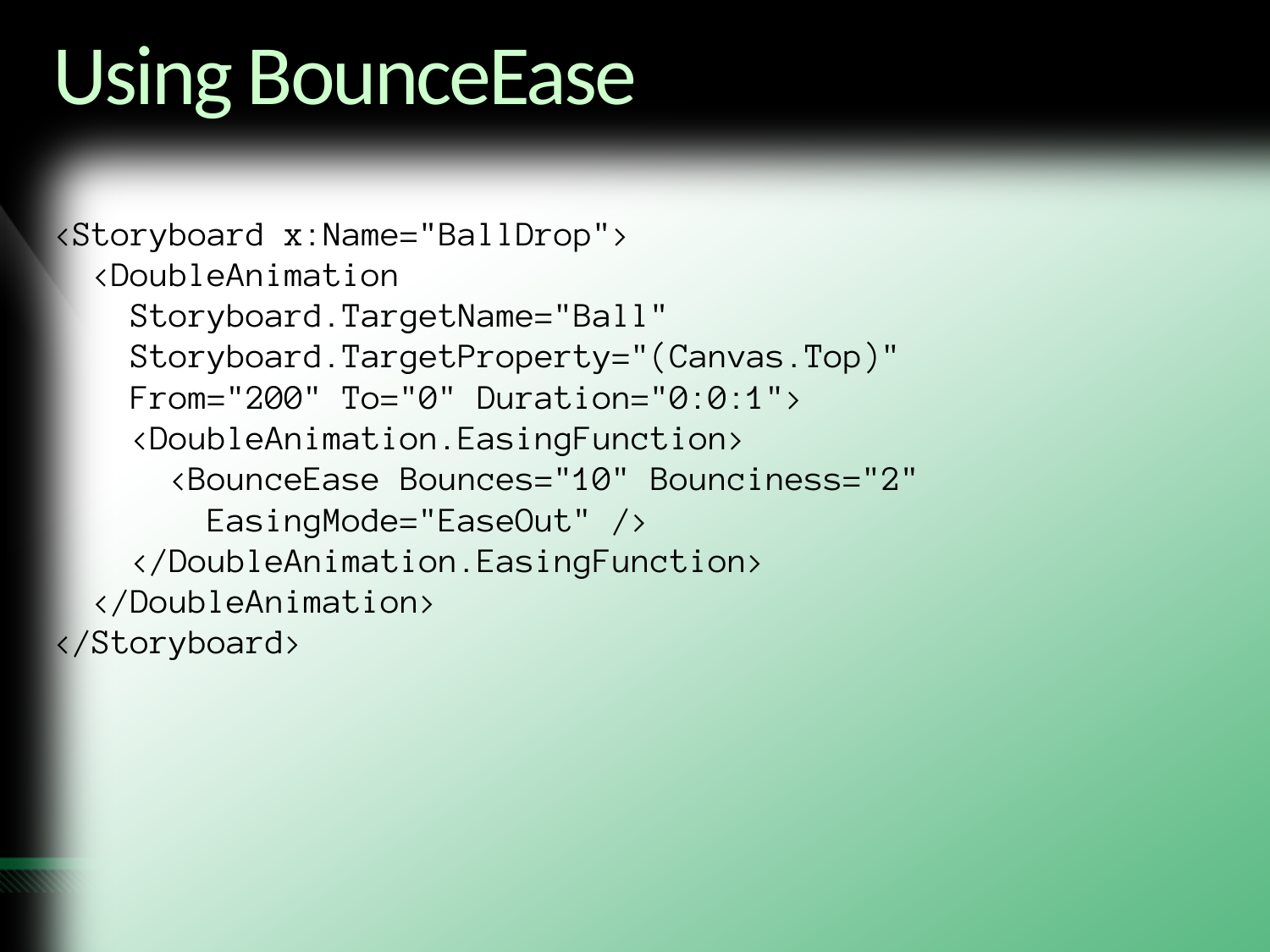

# Using BounceEase
<Storyboard x:Name="BallDrop">
  <DoubleAnimation
    Storyboard.TargetName="Ball"
    Storyboard.TargetProperty="(Canvas.Top)"
    From="200" To="0" Duration="0:0:1">
    <DoubleAnimation.EasingFunction>
      <BounceEase Bounces="10" Bounciness="2"
        EasingMode="EaseOut" />
    </DoubleAnimation.EasingFunction>
  </DoubleAnimation>
</Storyboard>